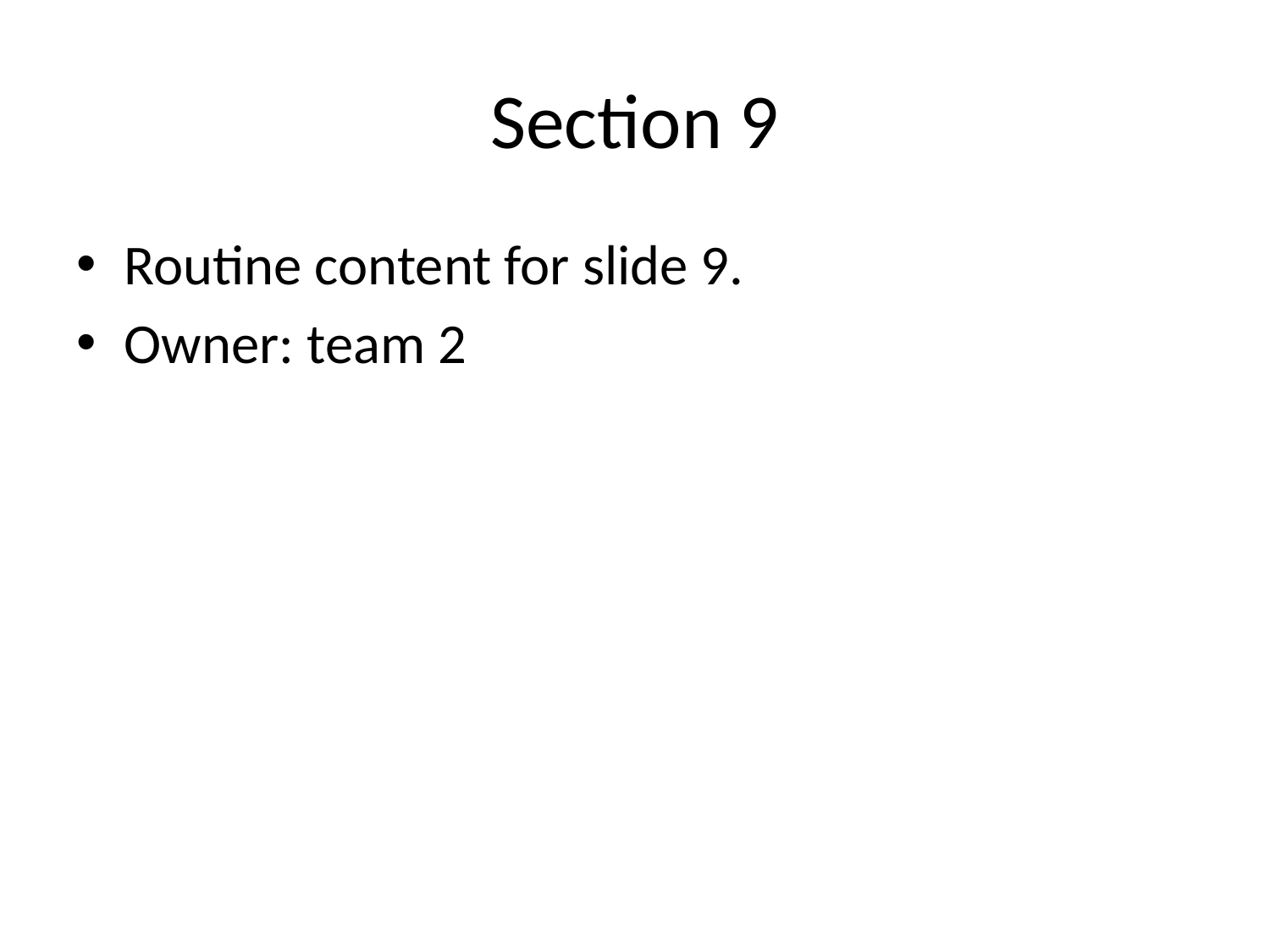

# Section 9
Routine content for slide 9.
Owner: team 2